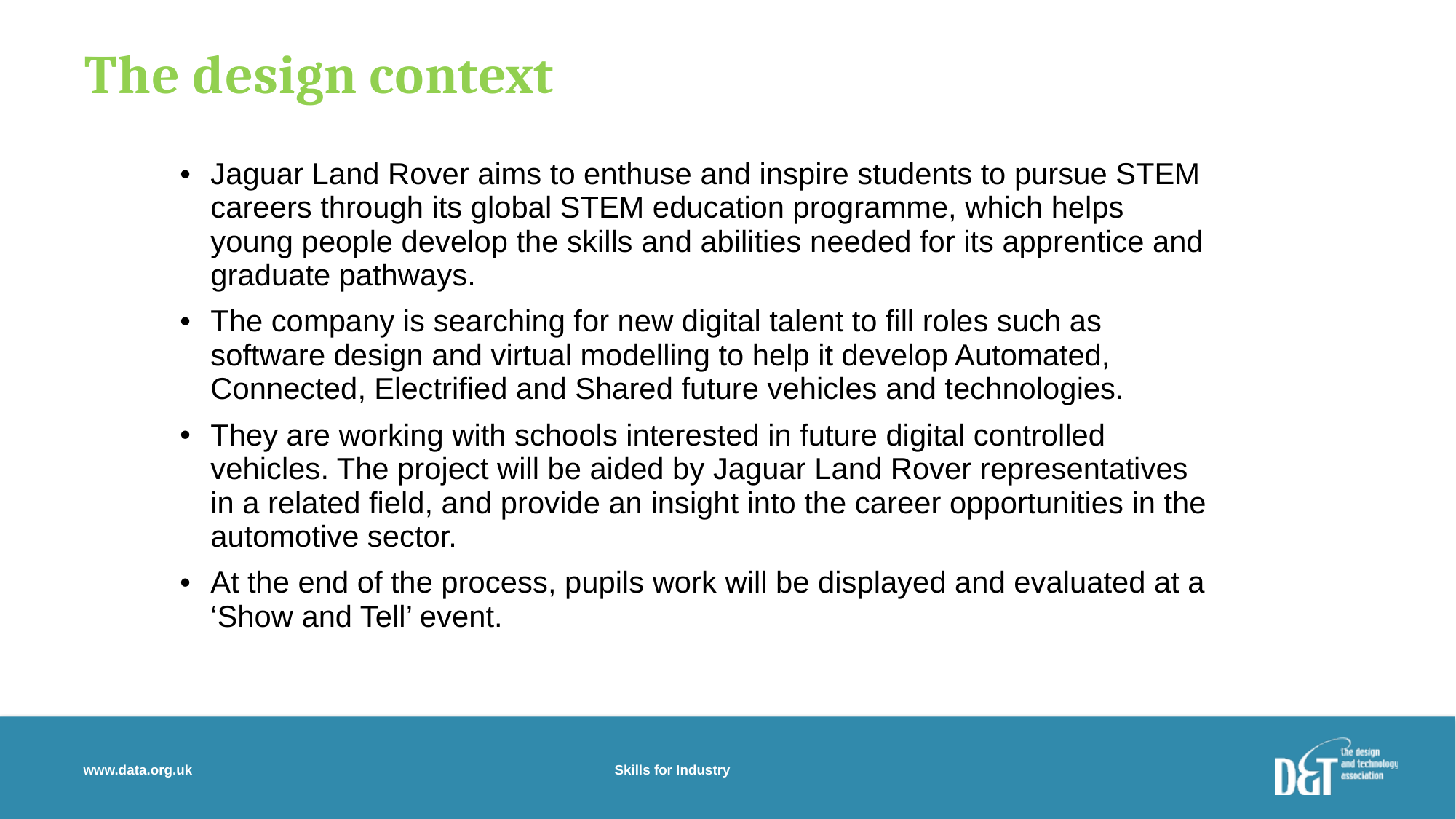

# The design context
Jaguar Land Rover aims to enthuse and inspire students to pursue STEM careers through its global STEM education programme, which helps young people develop the skills and abilities needed for its apprentice and graduate pathways.
The company is searching for new digital talent to fill roles such as software design and virtual modelling to help it develop Automated, Connected, Electrified and Shared future vehicles and technologies.
They are working with schools interested in future digital controlled vehicles. The project will be aided by Jaguar Land Rover representatives in a related field, and provide an insight into the career opportunities in the automotive sector.
At the end of the process, pupils work will be displayed and evaluated at a ‘Show and Tell’ event.